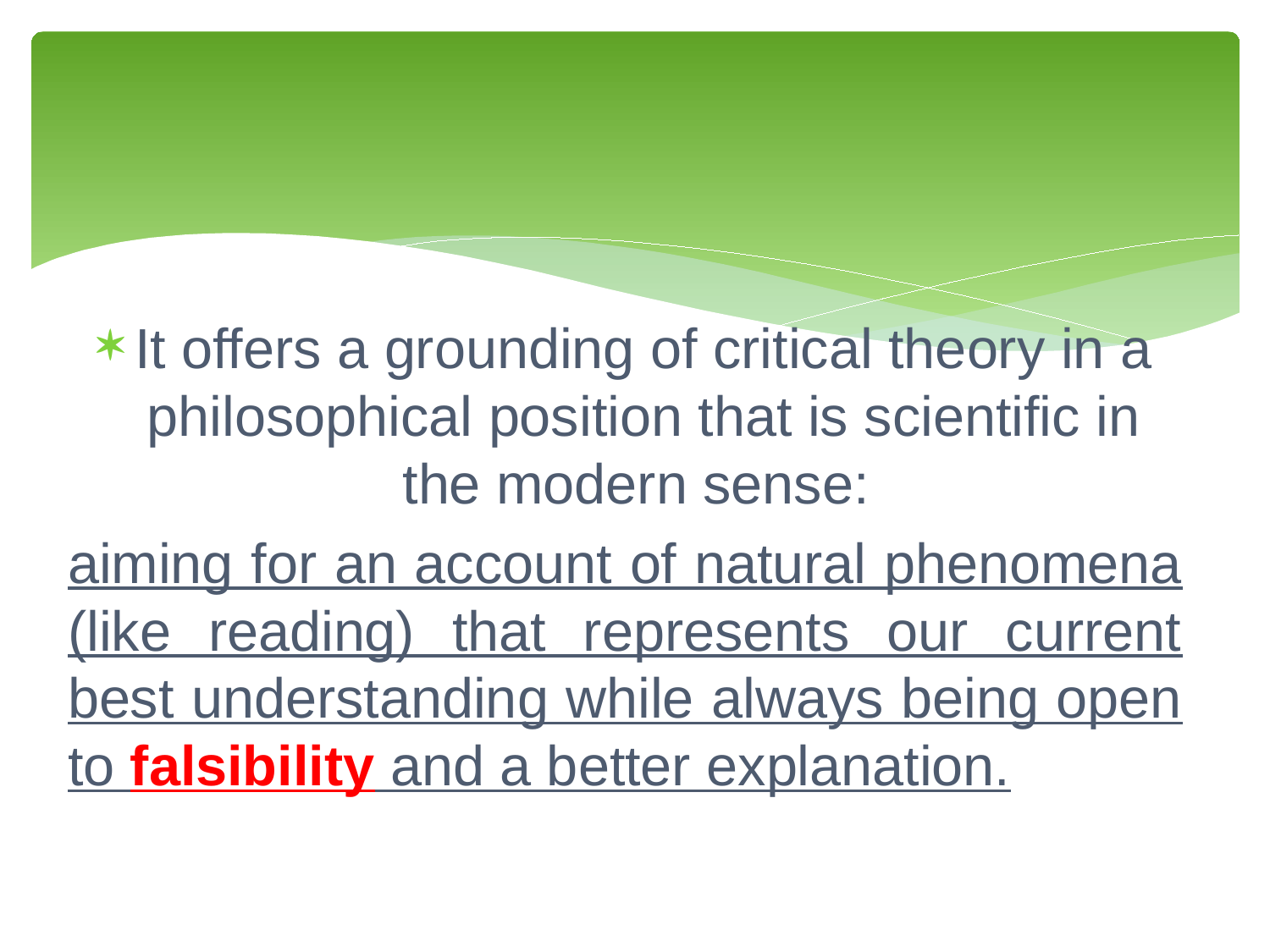

It offers a grounding of critical theory in a philosophical position that is scientific in the modern sense:
aiming for an account of natural phenomena (like reading) that represents our current best understanding while always being open to falsibility and a better explanation.